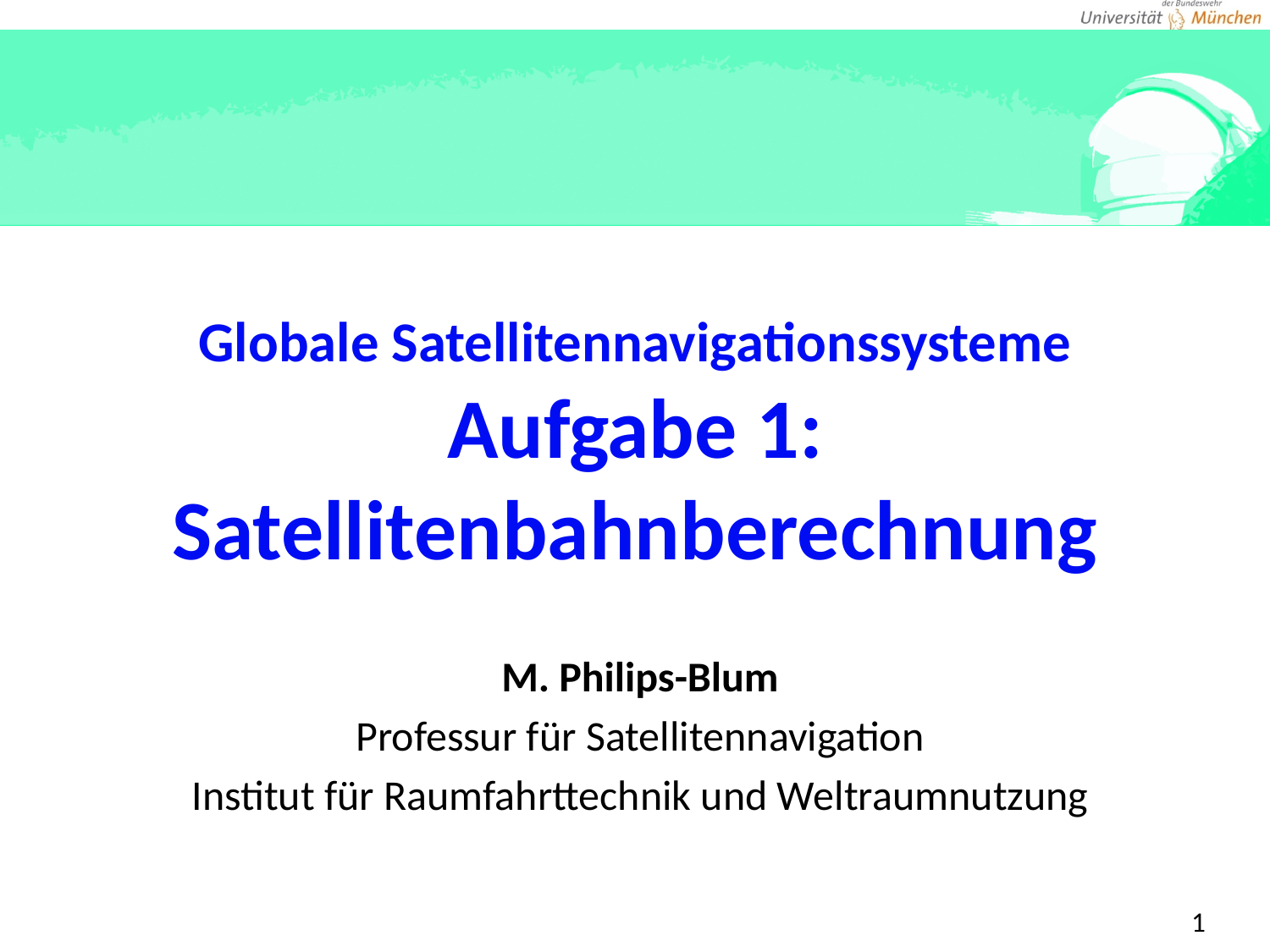

# Globale Satellitennavigationssysteme Aufgabe 1: Satellitenbahnberechnung
M. Philips-Blum
Professur für Satellitennavigation
Institut für Raumfahrttechnik und Weltraumnutzung